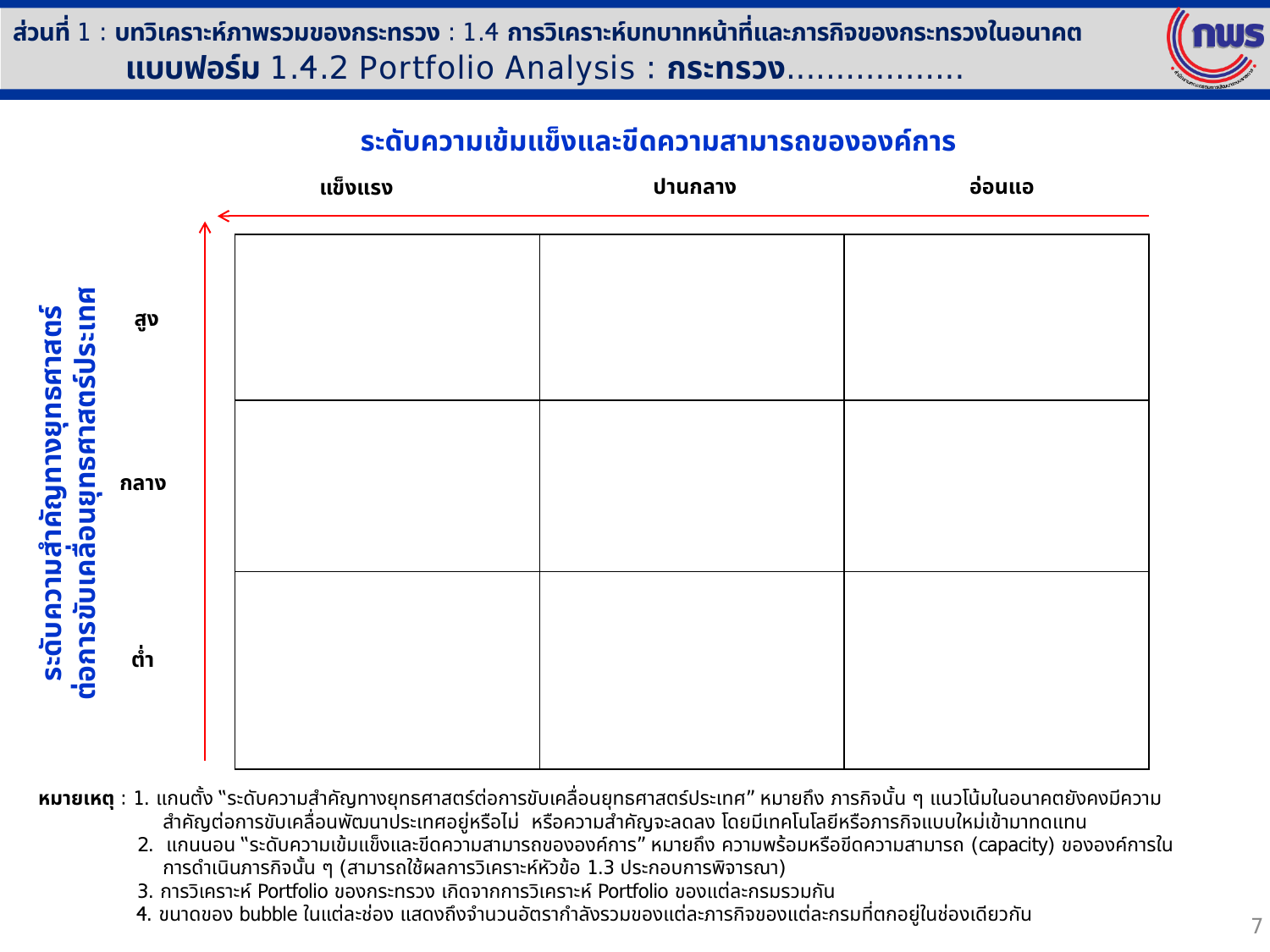

ส่วนที่ 1 : บทวิเคราะห์ภาพรวมของกระทรวง : 1.4 การวิเคราะห์บทบาทหน้าที่และภารกิจของกระทรวงในอนาคต
แบบฟอร์ม 1.4.2 Portfolio Analysis : กระทรวง..................
ระดับความเข้มแข็งและขีดความสามารถขององค์การ
ปานกลาง
อ่อนแอ
แข็งแรง
|  |  |  |
| --- | --- | --- |
|  |  |  |
|  |  |  |
สูง
ระดับความสำคัญทางยุทธศาสตร์
ต่อการขับเคลื่อนยุทธศาสตร์ประเทศ
กลาง
ต่ำ
หมายเหตุ : 1. แกนตั้ง “ระดับความสำคัญทางยุทธศาสตร์ต่อการขับเคลื่อนยุทธศาสตร์ประเทศ” หมายถึง ภารกิจนั้น ๆ แนวโน้มในอนาคตยังคงมีความสำคัญต่อการขับเคลื่อนพัฒนาประเทศอยู่หรือไม่  หรือความสำคัญจะลดลง โดยมีเทคโนโลยีหรือภารกิจแบบใหม่เข้ามาทดแทน
2.  แกนนอน “ระดับความเข้มแข็งและขีดความสามารถขององค์การ” หมายถึง ความพร้อมหรือขีดความสามารถ (capacity) ขององค์การในการดำเนินภารกิจนั้น ๆ (สามารถใช้ผลการวิเคราะห์หัวข้อ 1.3 ประกอบการพิจารณา)
3. การวิเคราะห์ Portfolio ของกระทรวง เกิดจากการวิเคราะห์ Portfolio ของแต่ละกรมรวมกัน
                4. ขนาดของ bubble ในแต่ละช่อง แสดงถึงจำนวนอัตรากำลังรวมของแต่ละภารกิจของแต่ละกรมที่ตกอยู่ในช่องเดียวกัน
7